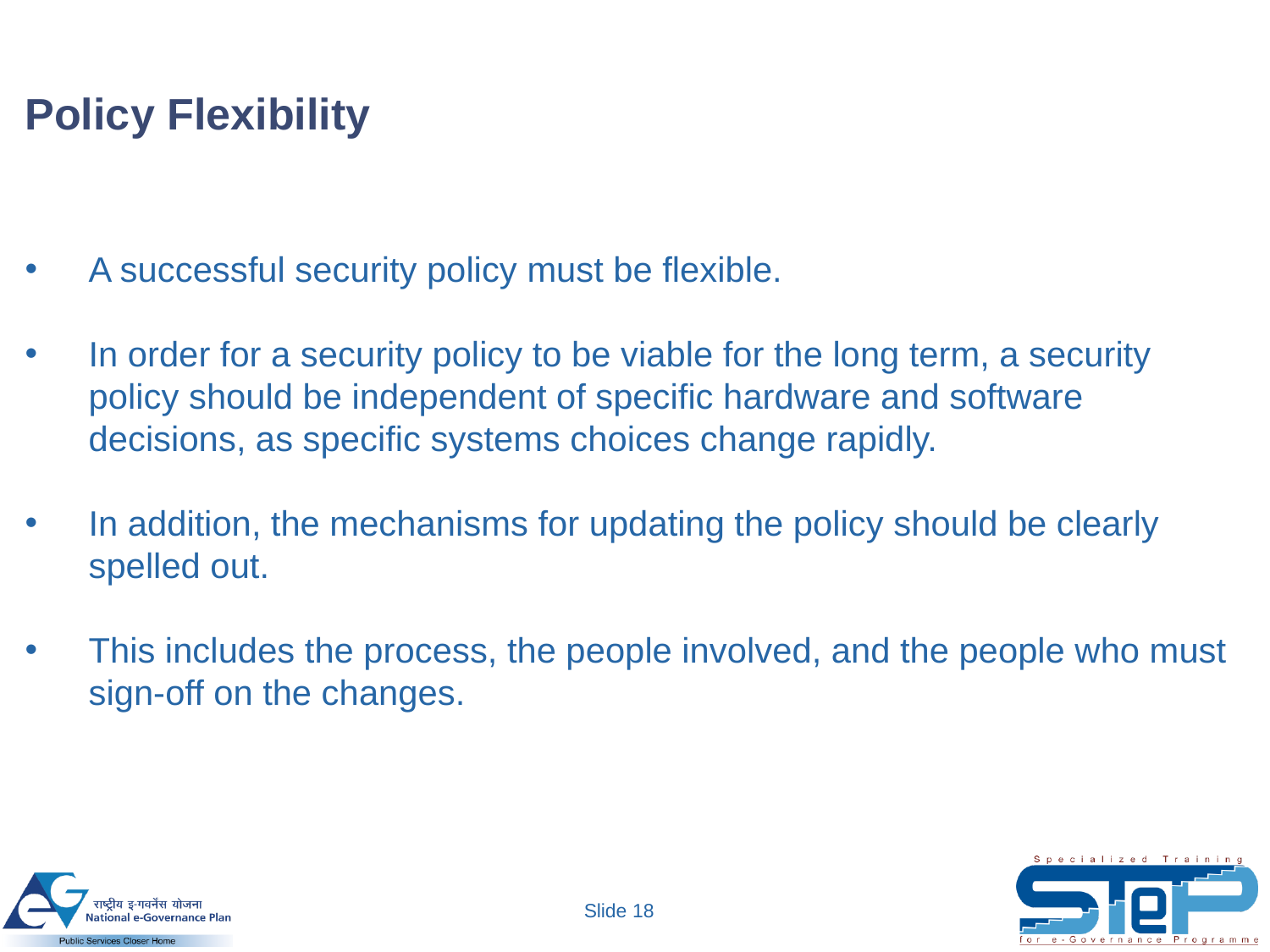

# Policy Flexibility
A successful security policy must be flexible.

In order for a security policy to be viable for the long term, a security policy should be independent of specific hardware and software decisions, as specific systems choices change rapidly.

In addition, the mechanisms for updating the policy should be clearly spelled out.

This includes the process, the people involved, and the people who must sign-off on the changes.